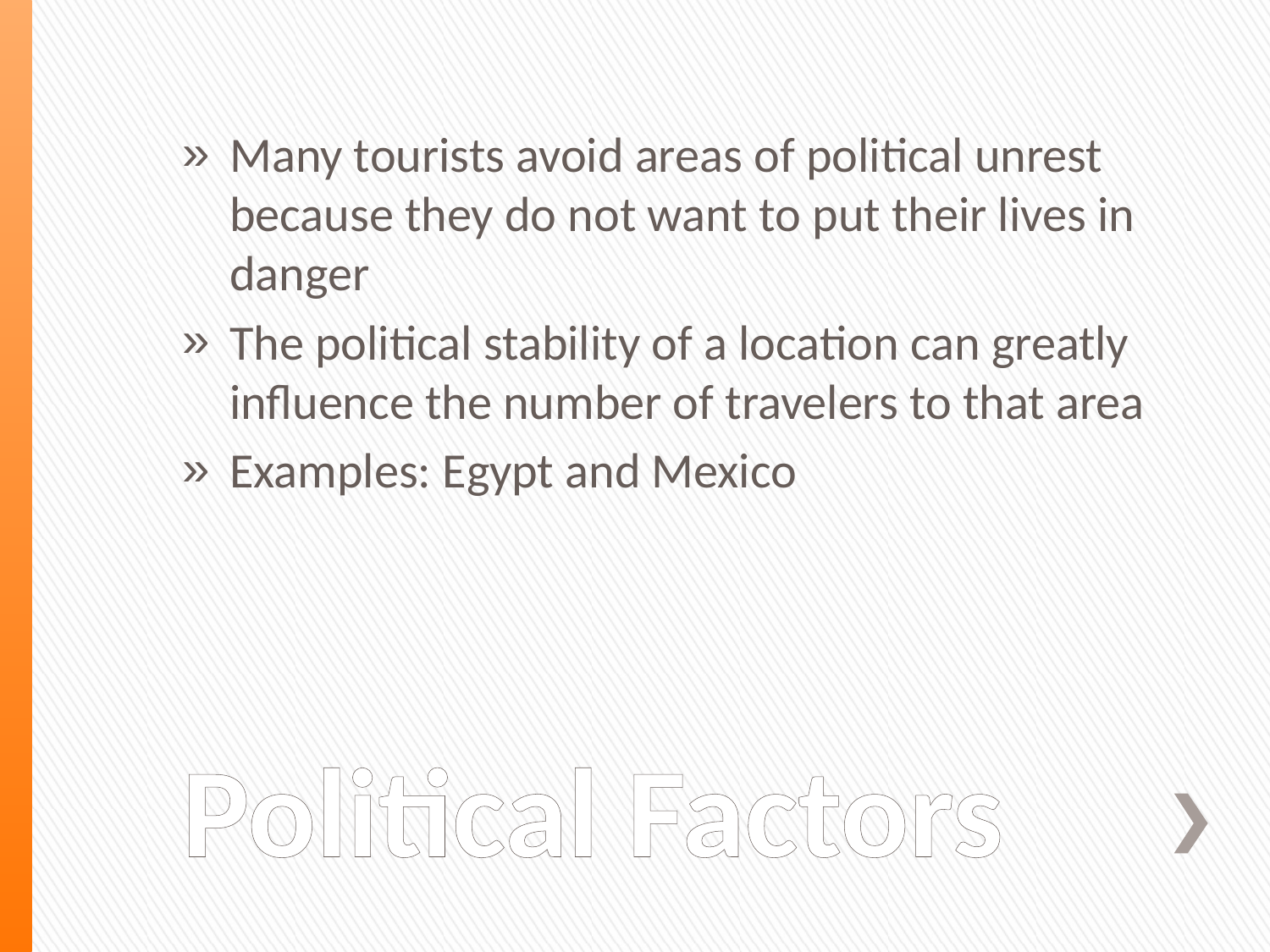

Many tourists avoid areas of political unrest because they do not want to put their lives in danger
The political stability of a location can greatly influence the number of travelers to that area
Examples: Egypt and Mexico
# Political Factors